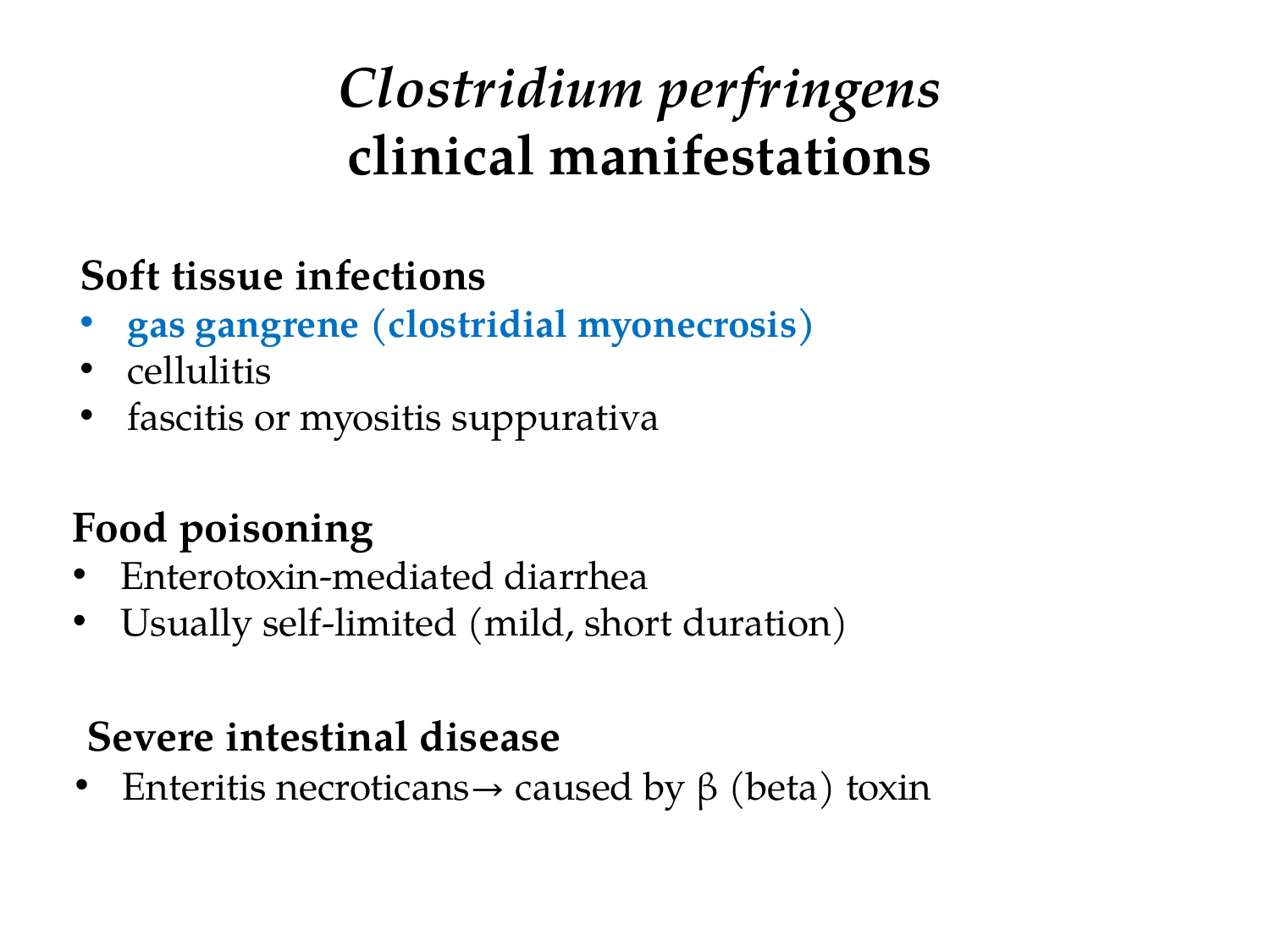

Clostridium perfringens
clinical manifestations
Soft tissue infections
gas gangrene (clostridial myonecrosis)
cellulitis
fascitis or myositis suppurativa
Food poisoning
Enterotoxin-mediated diarrhea
Usually self-limited (mild, short duration)
Severe intestinal disease
Enteritis necroticans→ caused by β (beta) toxin